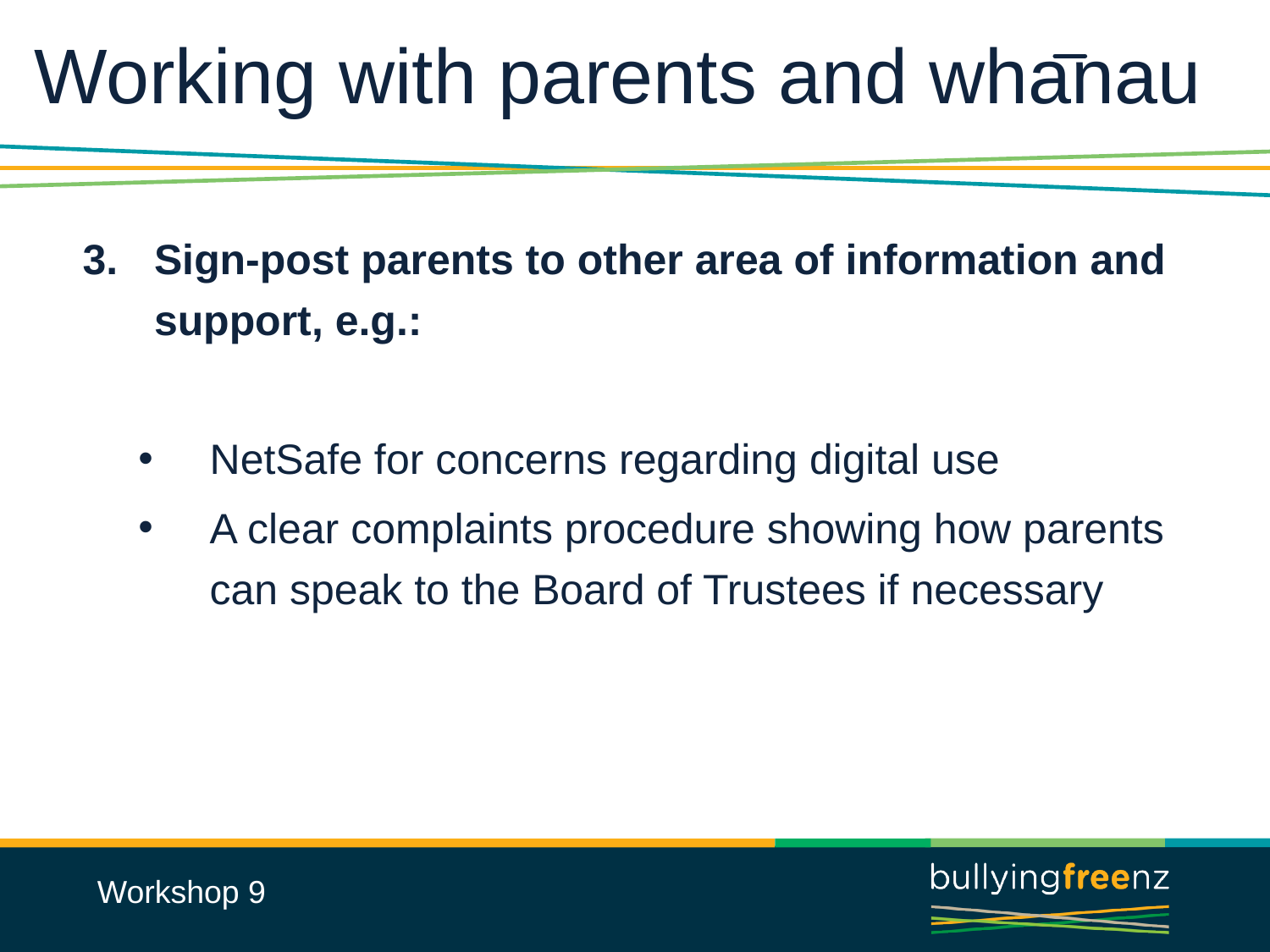

Working with parents and whanau
Sign-post parents to other area of information and support, e.g.:

NetSafe for concerns regarding digital use
A clear complaints procedure showing how parents can speak to the Board of Trustees if necessary
Workshop 9